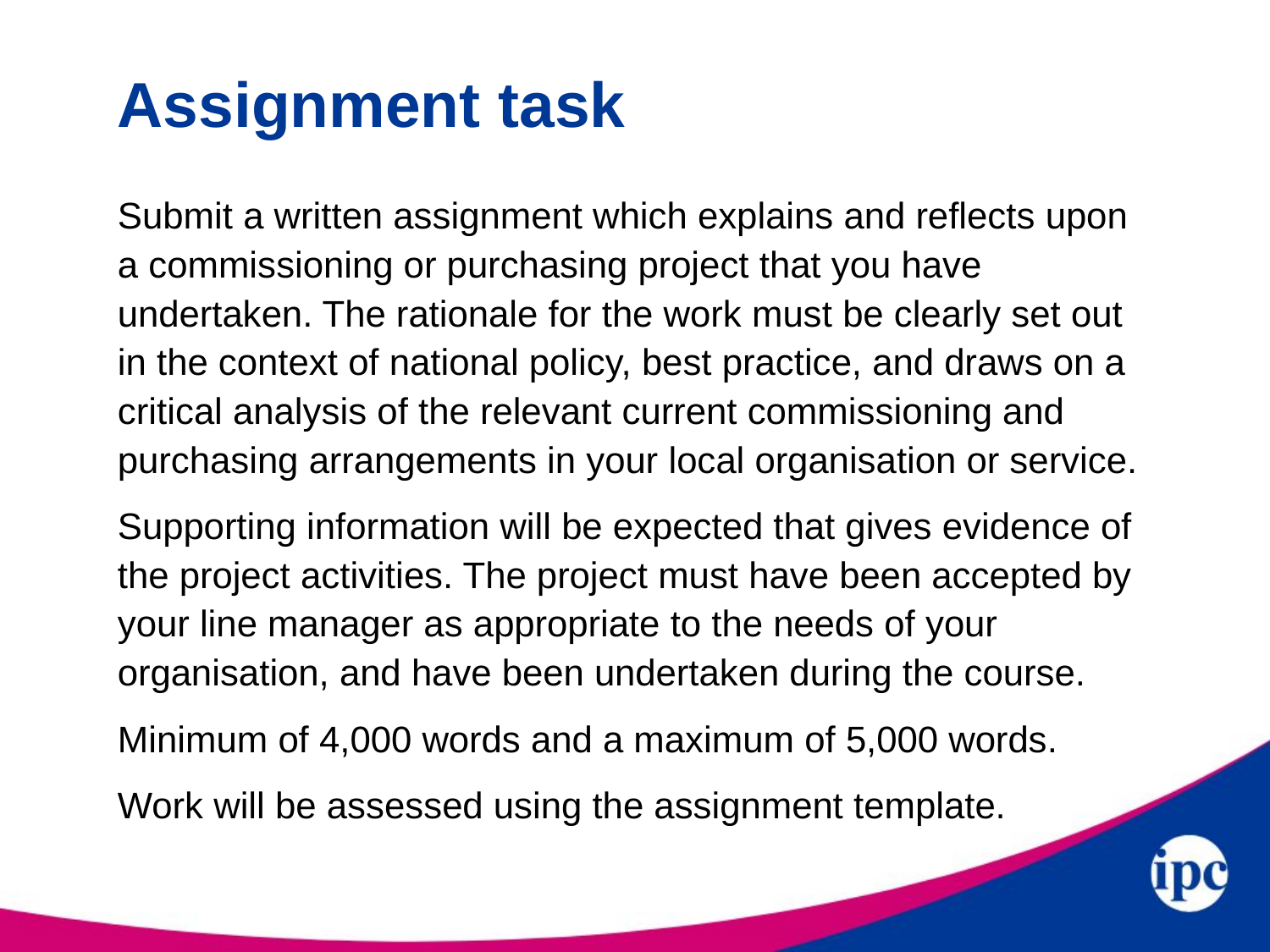

# Assignment task
Submit a written assignment which explains and reflects upon a commissioning or purchasing project that you have undertaken. The rationale for the work must be clearly set out in the context of national policy, best practice, and draws on a critical analysis of the relevant current commissioning and purchasing arrangements in your local organisation or service.
Supporting information will be expected that gives evidence of the project activities. The project must have been accepted by your line manager as appropriate to the needs of your organisation, and have been undertaken during the course.
Minimum of 4,000 words and a maximum of 5,000 words.
Work will be assessed using the assignment template.